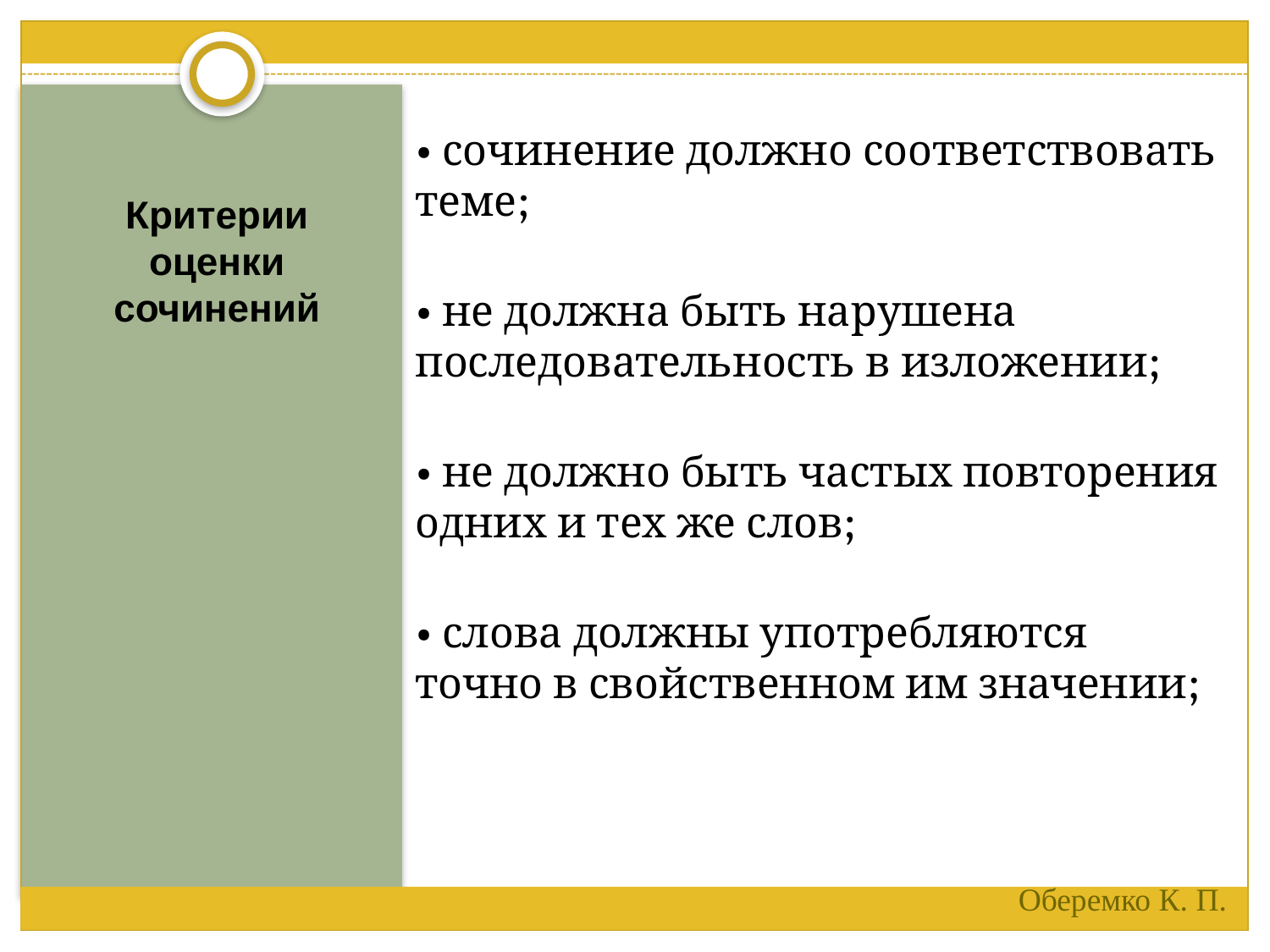

• сочинение должно соответствовать теме;
• не должна быть нарушена последовательность в изложении;
• не должно быть частых повторения одних и тех же слов;
• слова должны употребляются точно в свойственном им значении;

# Критерии оценки сочинений
Оберемко К. П.